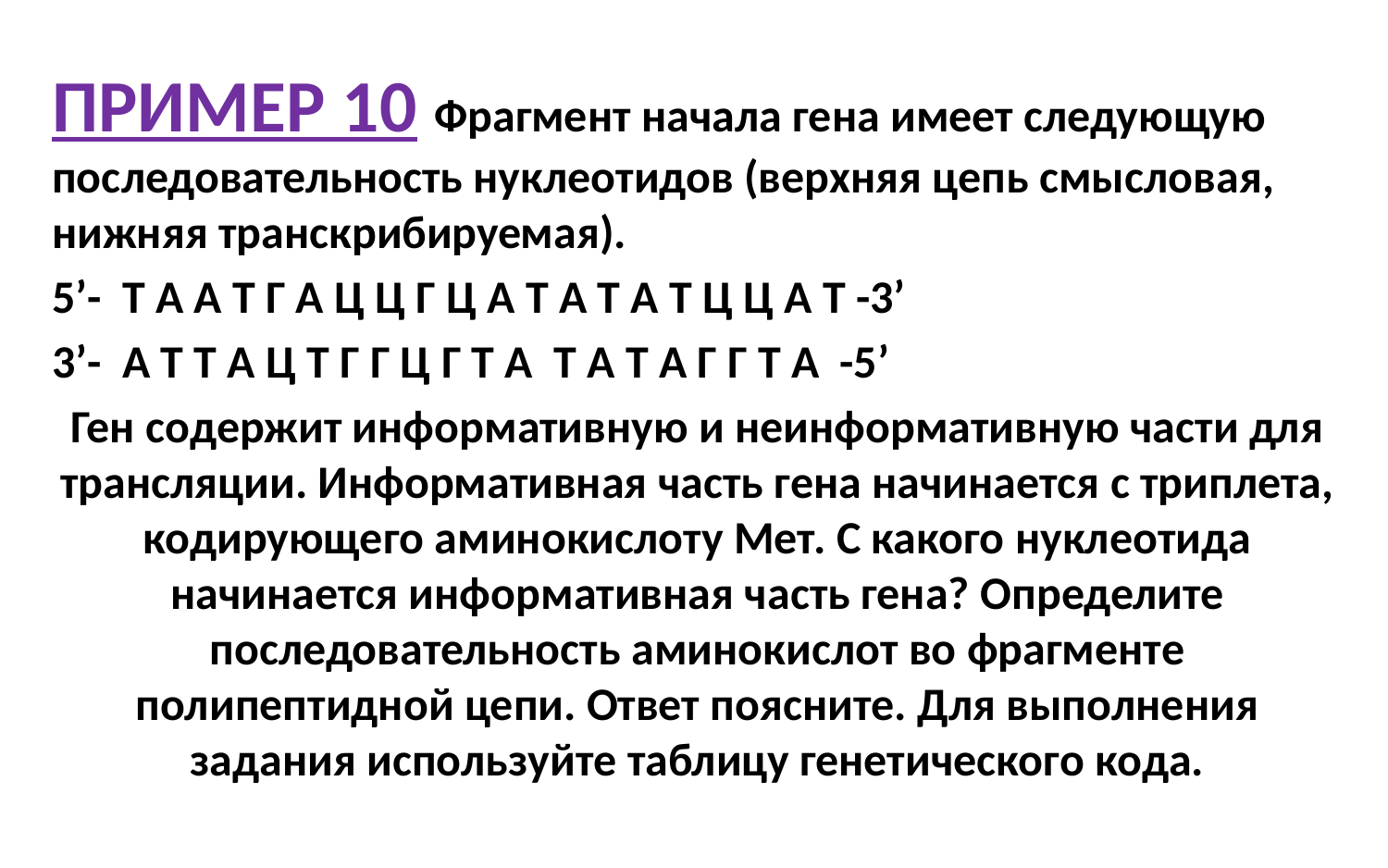

ПРИМЕР 10 Фрагмент начала гена имеет следующую последовательность нуклеотидов (верхняя цепь смысловая, нижняя транскрибируемая).
5’-  Т А А Т Г А Ц Ц Г Ц А Т А Т А Т Ц Ц А Т -3’
3’-  А Т Т А Ц Т Г Г Ц Г Т А  Т А Т А Г Г Т А  -5’
Ген содержит информативную и неинформативную части для трансляции. Информативная часть гена начинается с триплета, кодирующего аминокислоту Мет. С какого нуклеотида начинается информативная часть гена? Определите последовательность аминокислот во фрагменте полипептидной цепи. Ответ поясните. Для выполнения задания используйте таблицу генетического кода.